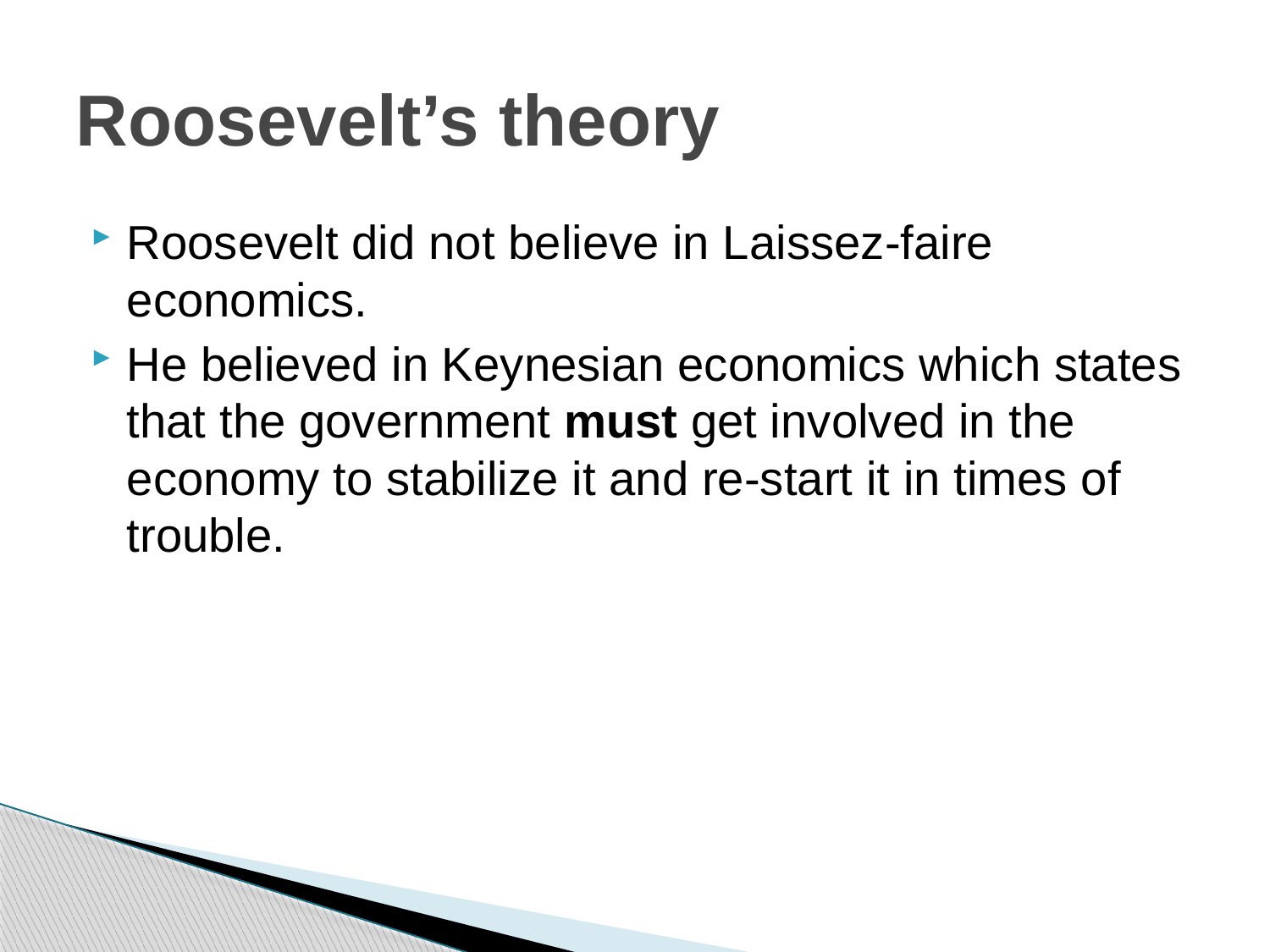

# Roosevelt’s theory
Roosevelt did not believe in Laissez-faire economics.
He believed in Keynesian economics which states that the government must get involved in the economy to stabilize it and re-start it in times of trouble.